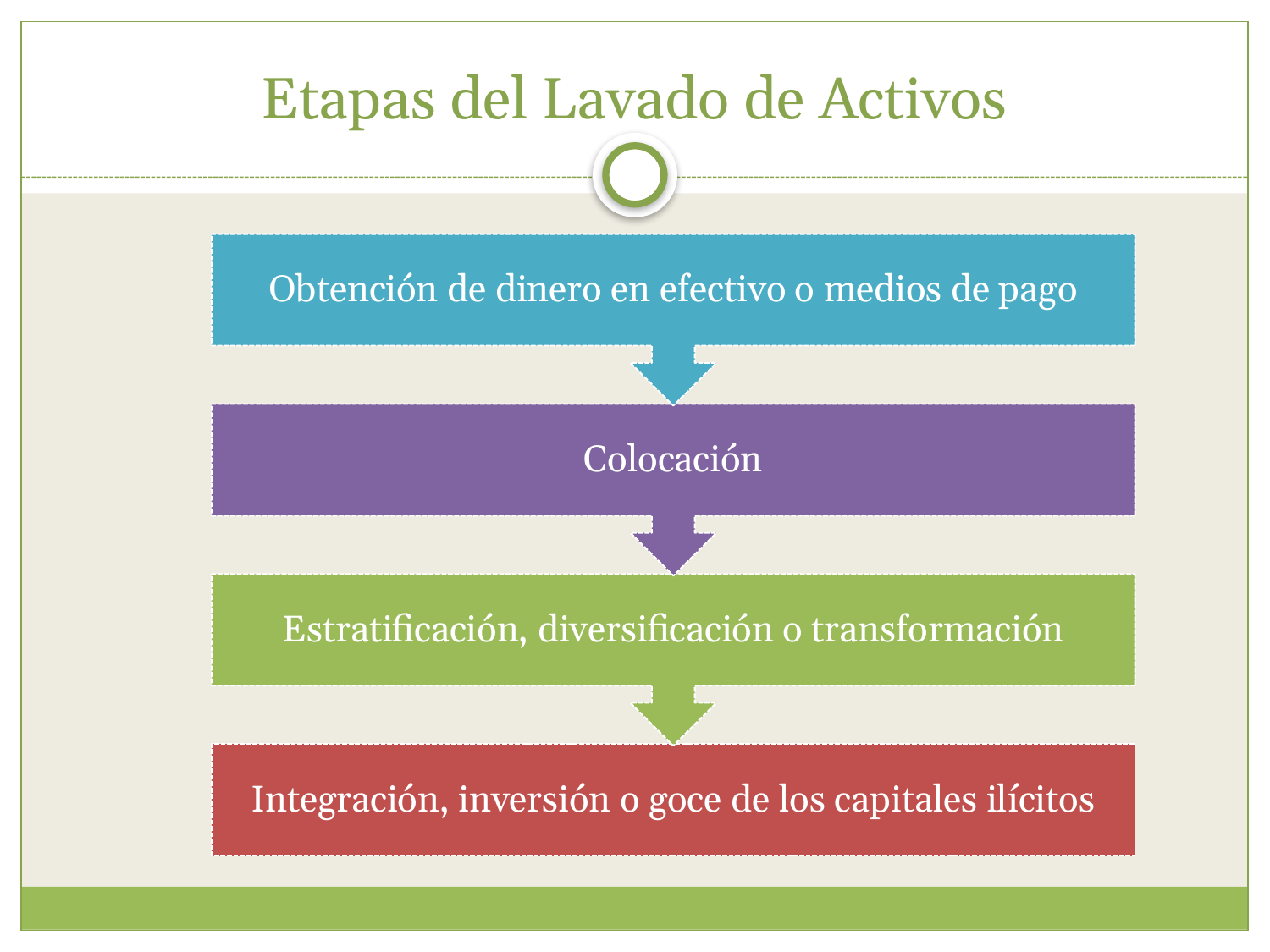

# Etapas del Lavado de Activos
Integración, inversión o goce de los capitales ilícitos
Estratificación, diversificación o transformación
Colocación
Obtención de dinero en efectivo o medios de pago